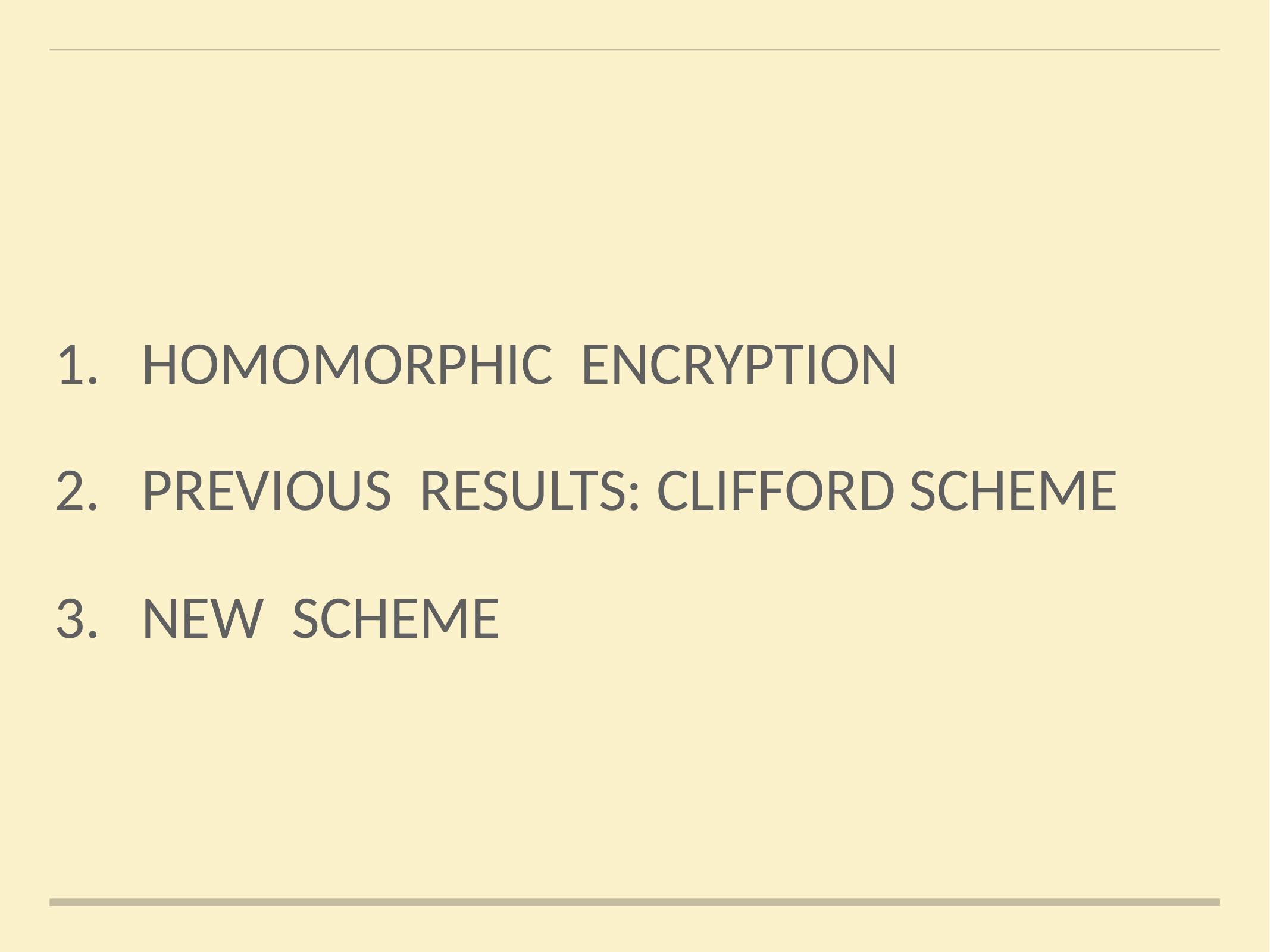

# 1.   HOMOMORPHIc  ENCRYPTION
2.   Previous  results: Clifford scheme
3.   New  Scheme